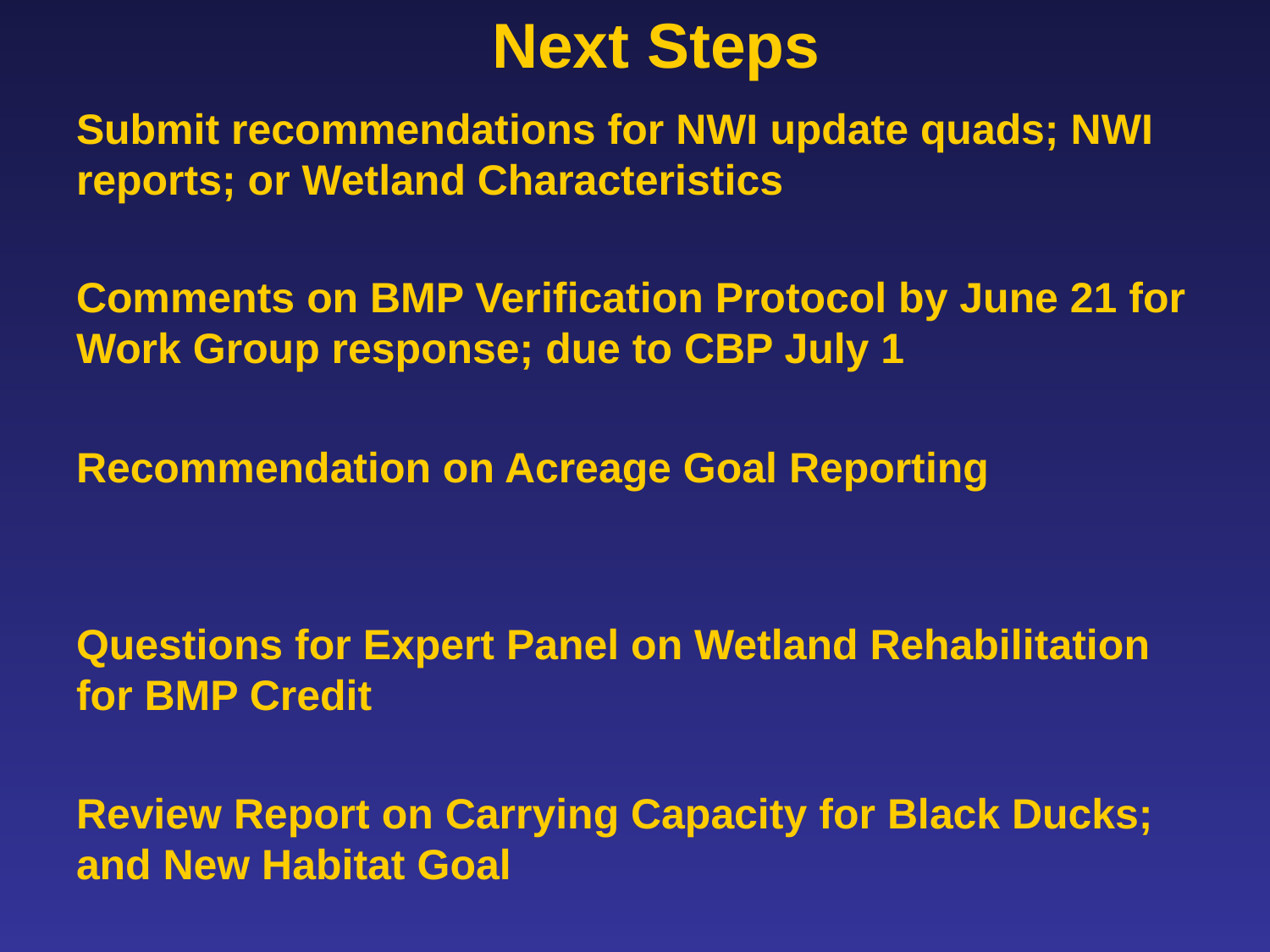

# Next Steps
Submit recommendations for NWI update quads; NWI reports; or Wetland Characteristics

Comments on BMP Verification Protocol by June 21 for Work Group response; due to CBP July 1

Recommendation on Acreage Goal Reporting

Questions for Expert Panel on Wetland Rehabilitation for BMP Credit

Review Report on Carrying Capacity for Black Ducks; and New Habitat Goal